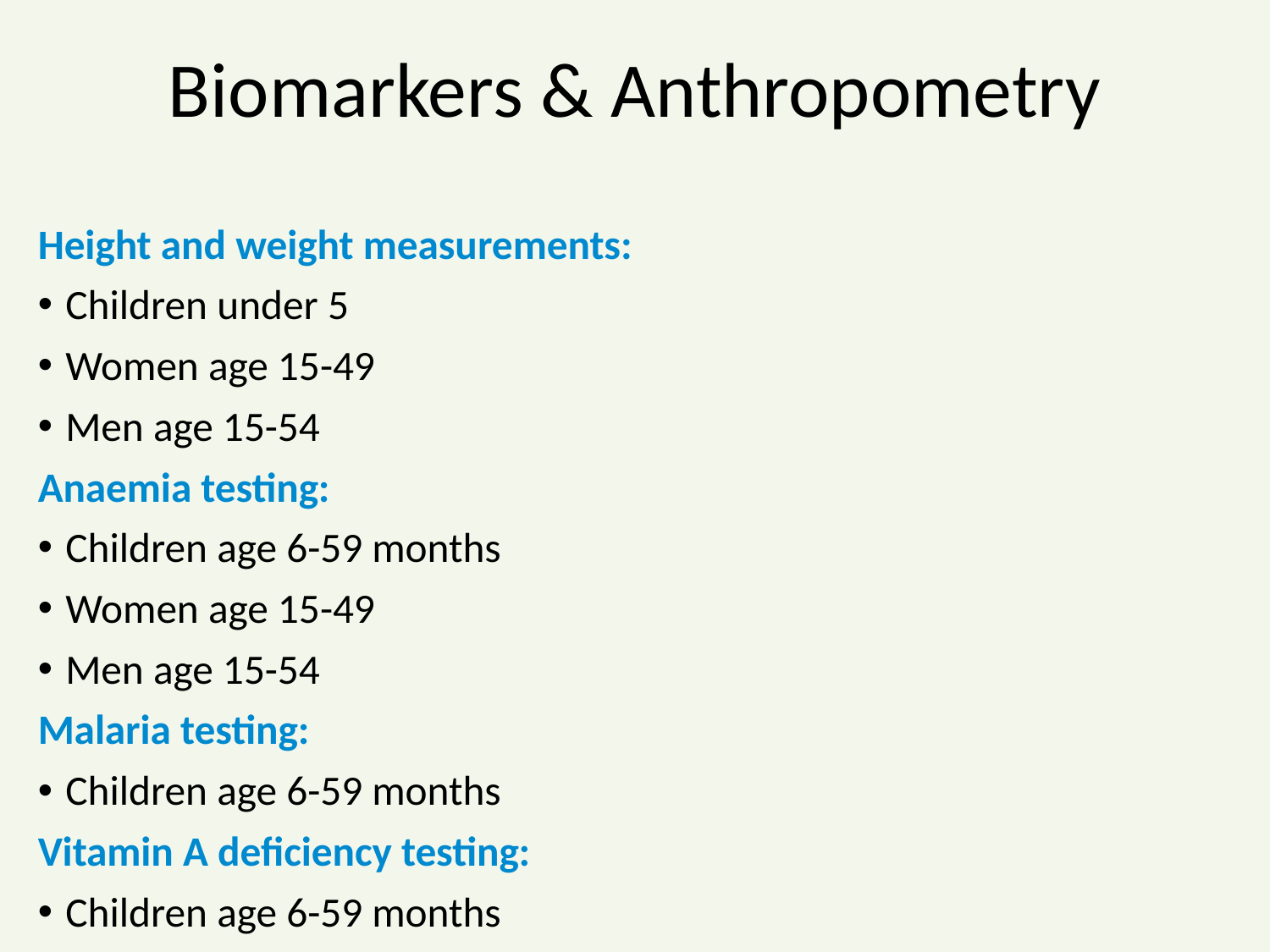

# Biomarkers & Anthropometry
Height and weight measurements:
Children under 5
Women age 15-49
Men age 15-54
Anaemia testing:
Children age 6-59 months
Women age 15-49
Men age 15-54
Malaria testing:
Children age 6-59 months
Vitamin A deficiency testing:
Children age 6-59 months